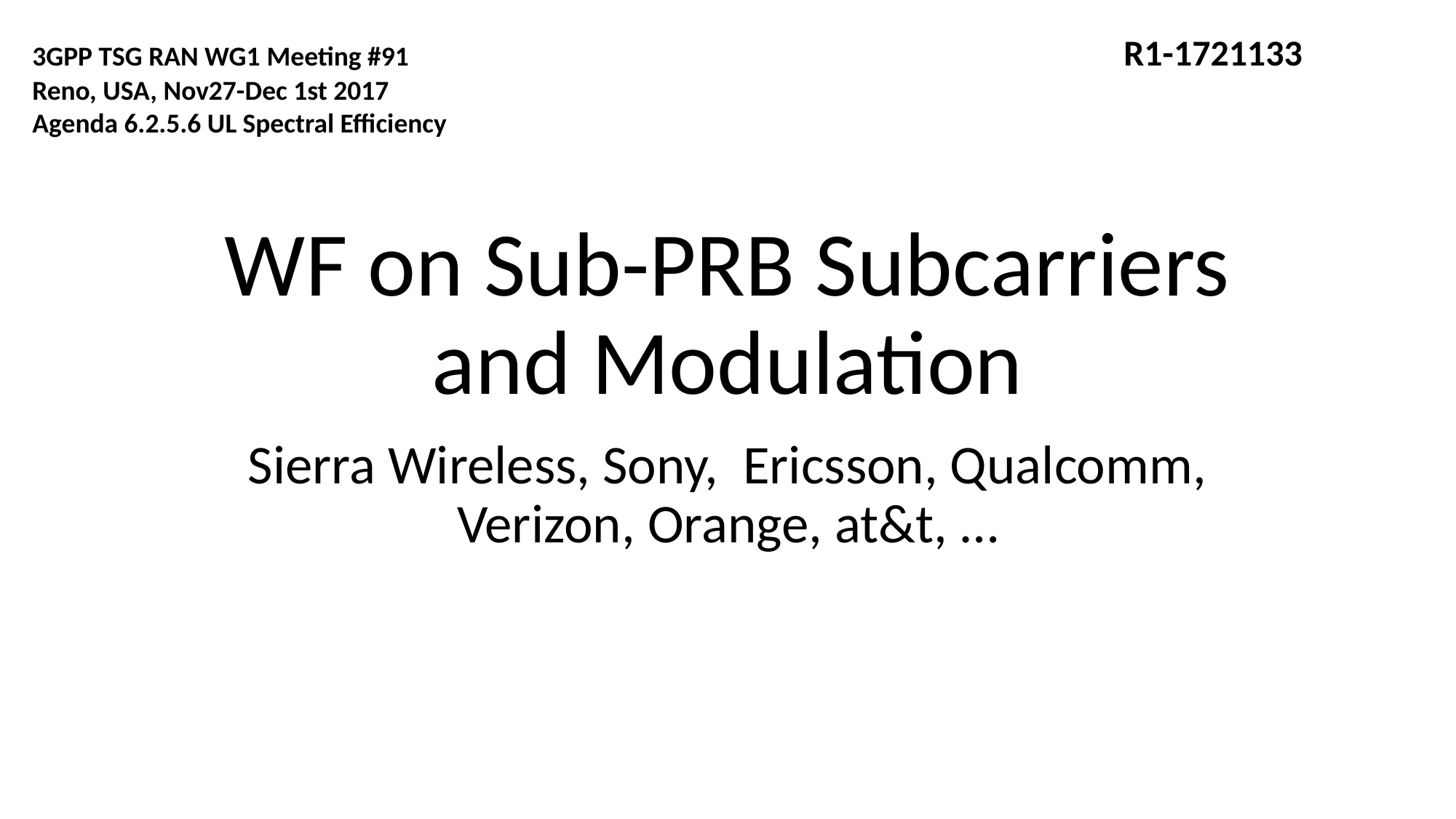

3GPP TSG RAN WG1 Meeting #91  							R1-1721133
Reno, USA, Nov27-Dec 1st 2017
Agenda 6.2.5.6 UL Spectral Efficiency
# WF on Sub-PRB Subcarriers and Modulation
Sierra Wireless, Sony,  Ericsson, Qualcomm, Verizon, Orange, at&t, …